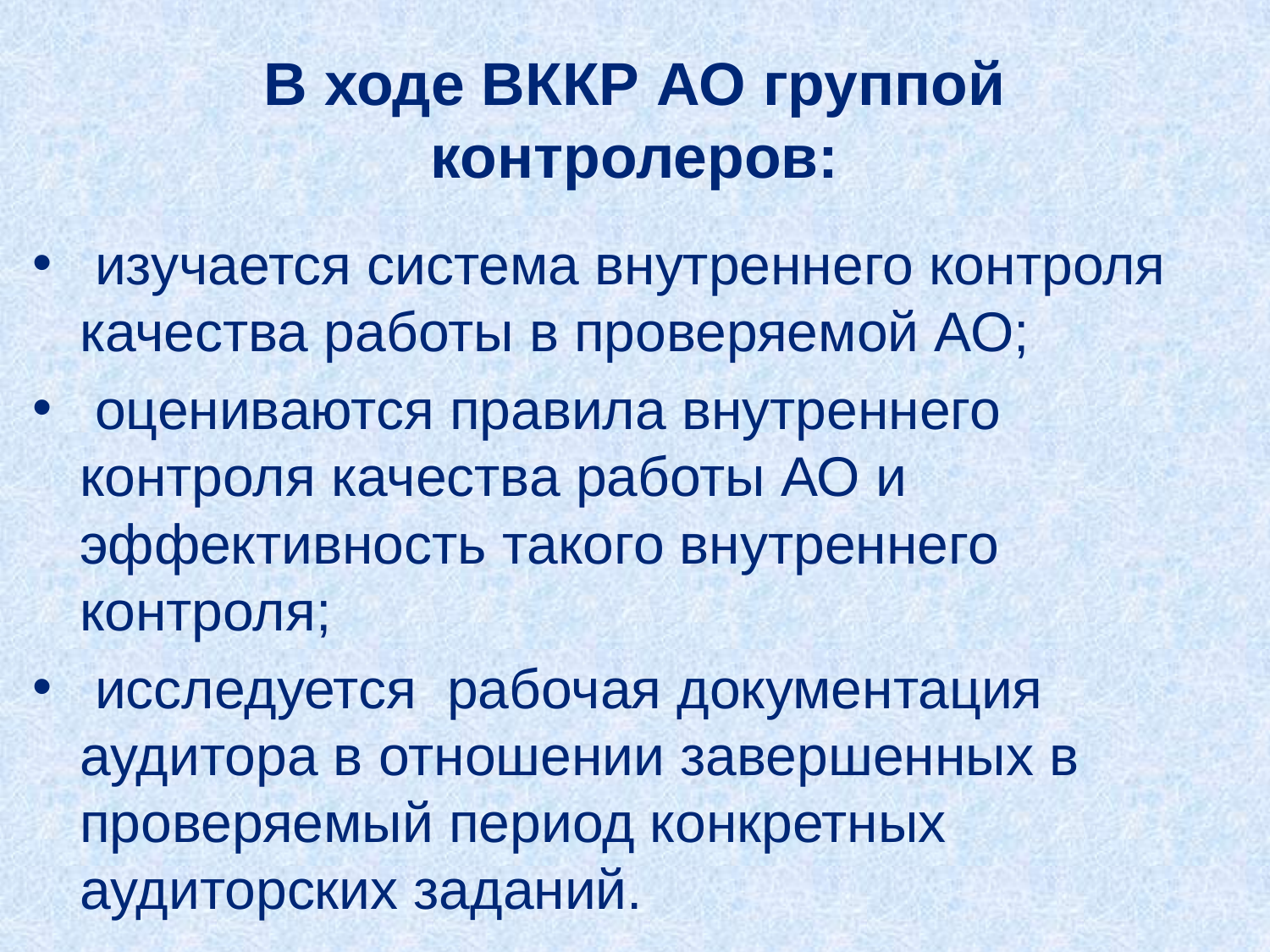

# В ходе ВККР АО группой контролеров:
 изучается система внутреннего контроля качества работы в проверяемой АО;
 оцениваются правила внутреннего контроля качества работы АО и эффективность такого внутреннего контроля;
 исследуется  рабочая документация аудитора в отношении завершенных в проверяемый период конкретных аудиторских заданий.